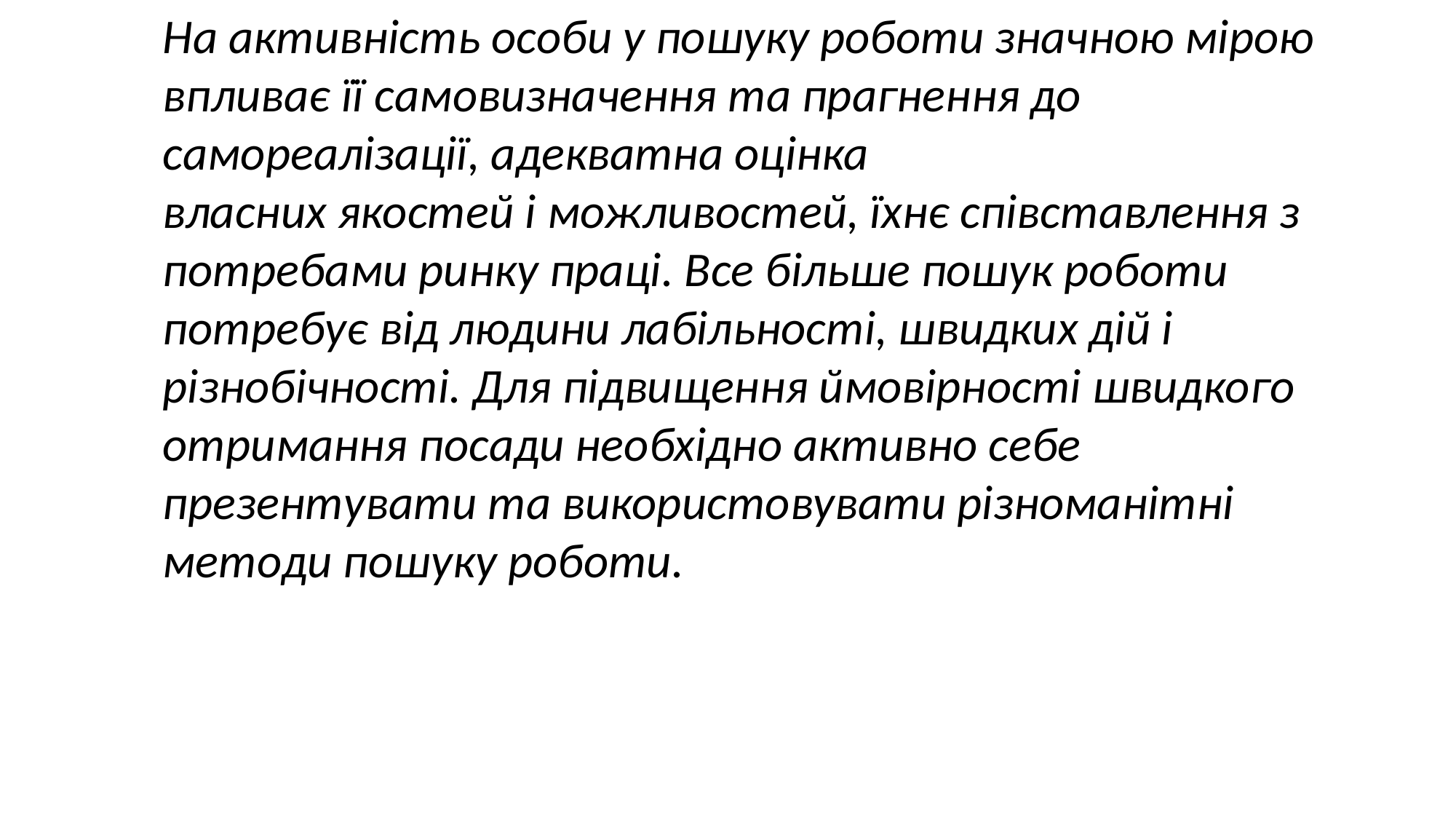

На активність особи у пошуку роботи значною мірою впливає її самовизначення та прагнення до самореалізації, адекватна оцінка
власних якостей і можливостей, їхнє співставлення з потребами ринку праці. Все більше пошук роботи потребує від людини лабільності, швидких дій і різнобічності. Для підвищення ймовірності швидкого
отримання посади необхідно активно себе презентувати та використовувати різноманітні методи пошуку роботи.